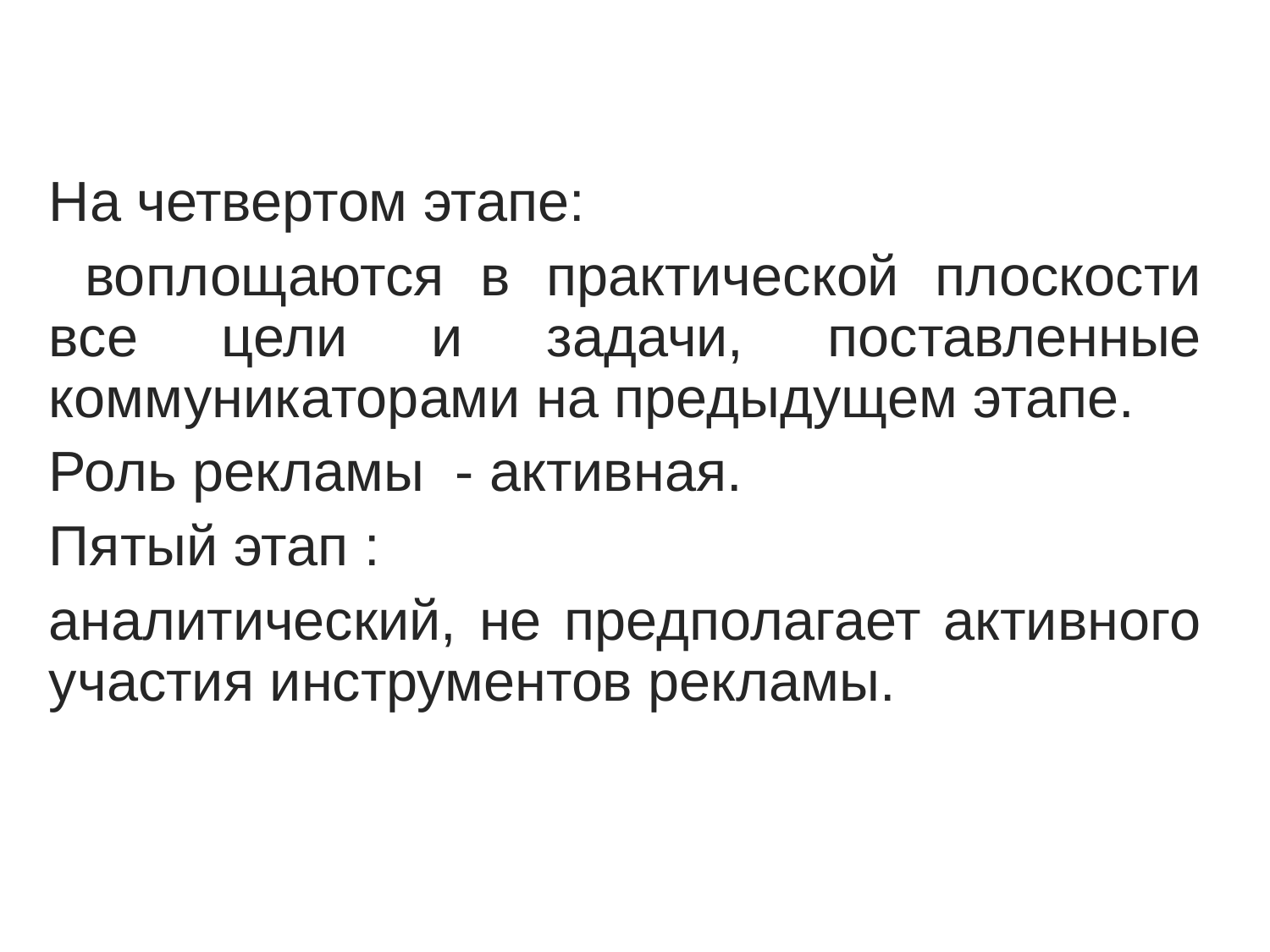

На четвертом этапе:
 воплощаются в практической плоскости все цели и задачи, поставленные коммуникаторами на предыдущем этапе.
Роль рекламы  - активная.
Пятый этап :
аналитический, не предполагает активного участия инструментов рекламы.